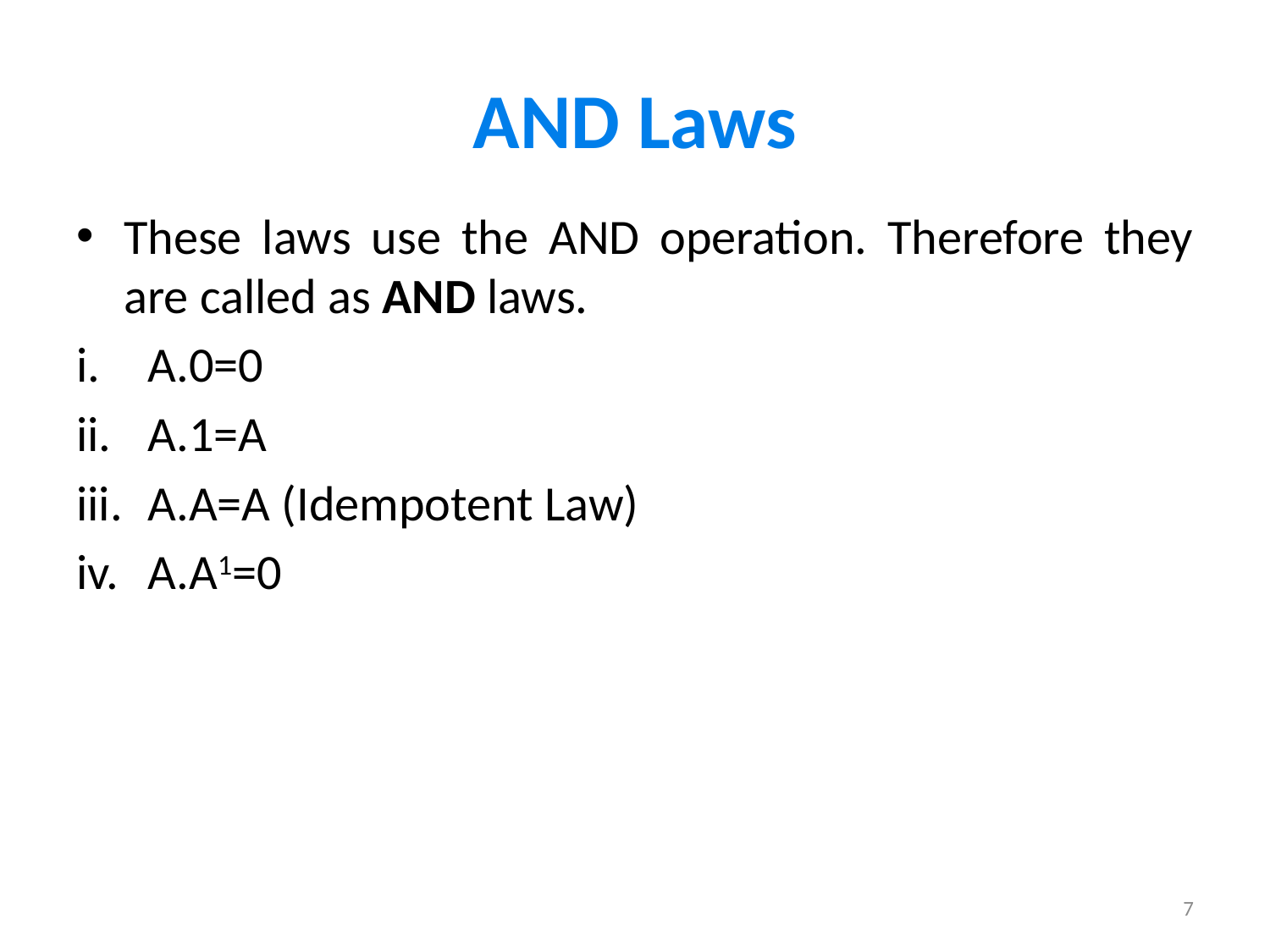

# AND Laws
These laws use the AND operation. Therefore they are called as AND laws.
A.0=0
A.1=A
A.A=A (Idempotent Law)
A.A1=0

7